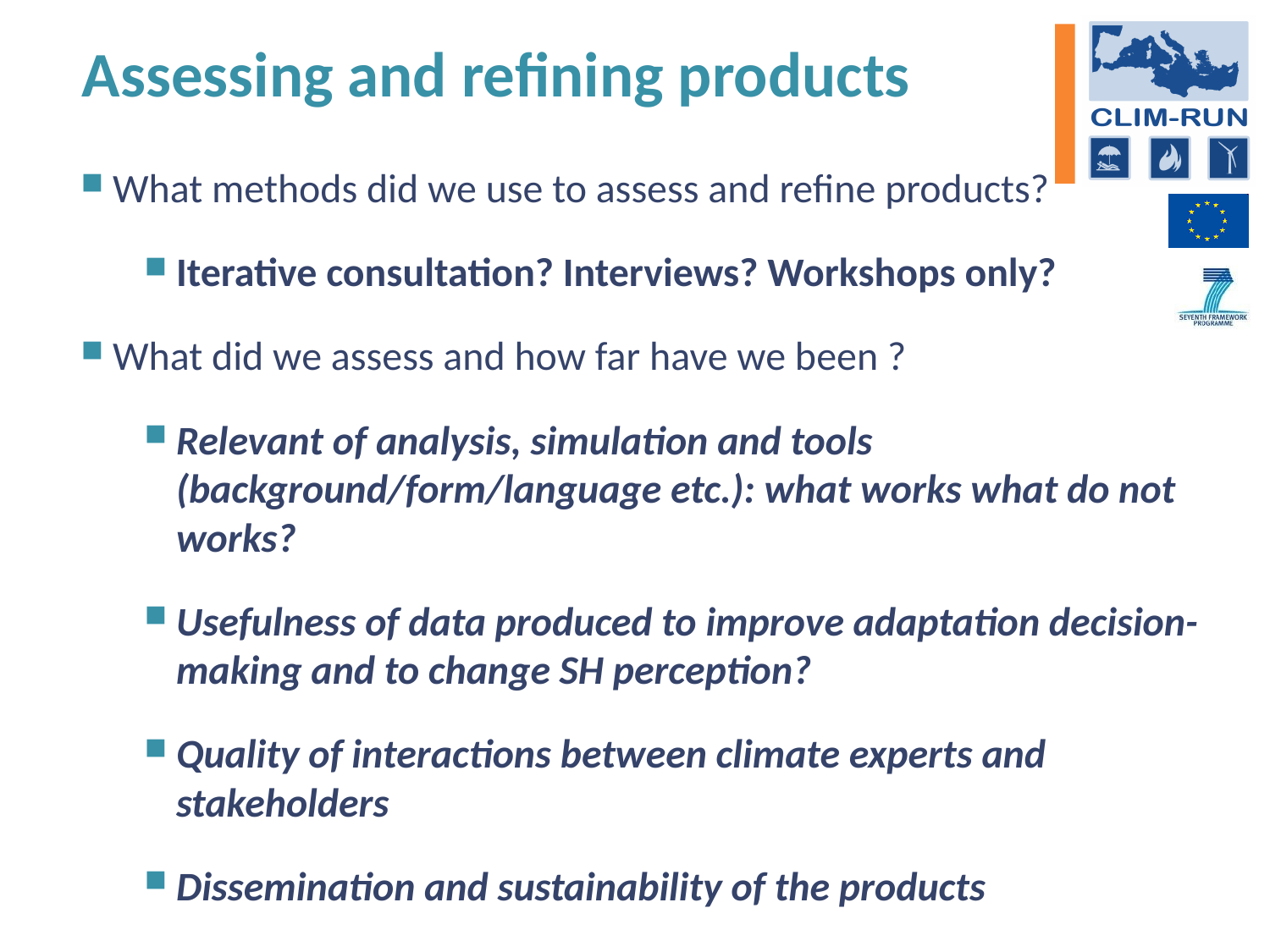

# Assessing and refining products

What methods did we use to assess and refine products?
Iterative consultation? Interviews? Workshops only?
What did we assess and how far have we been ?
Relevant of analysis, simulation and tools (background/form/language etc.): what works what do not works?
Usefulness of data produced to improve adaptation decision-making and to change SH perception?
Quality of interactions between climate experts and stakeholders
Dissemination and sustainability of the products